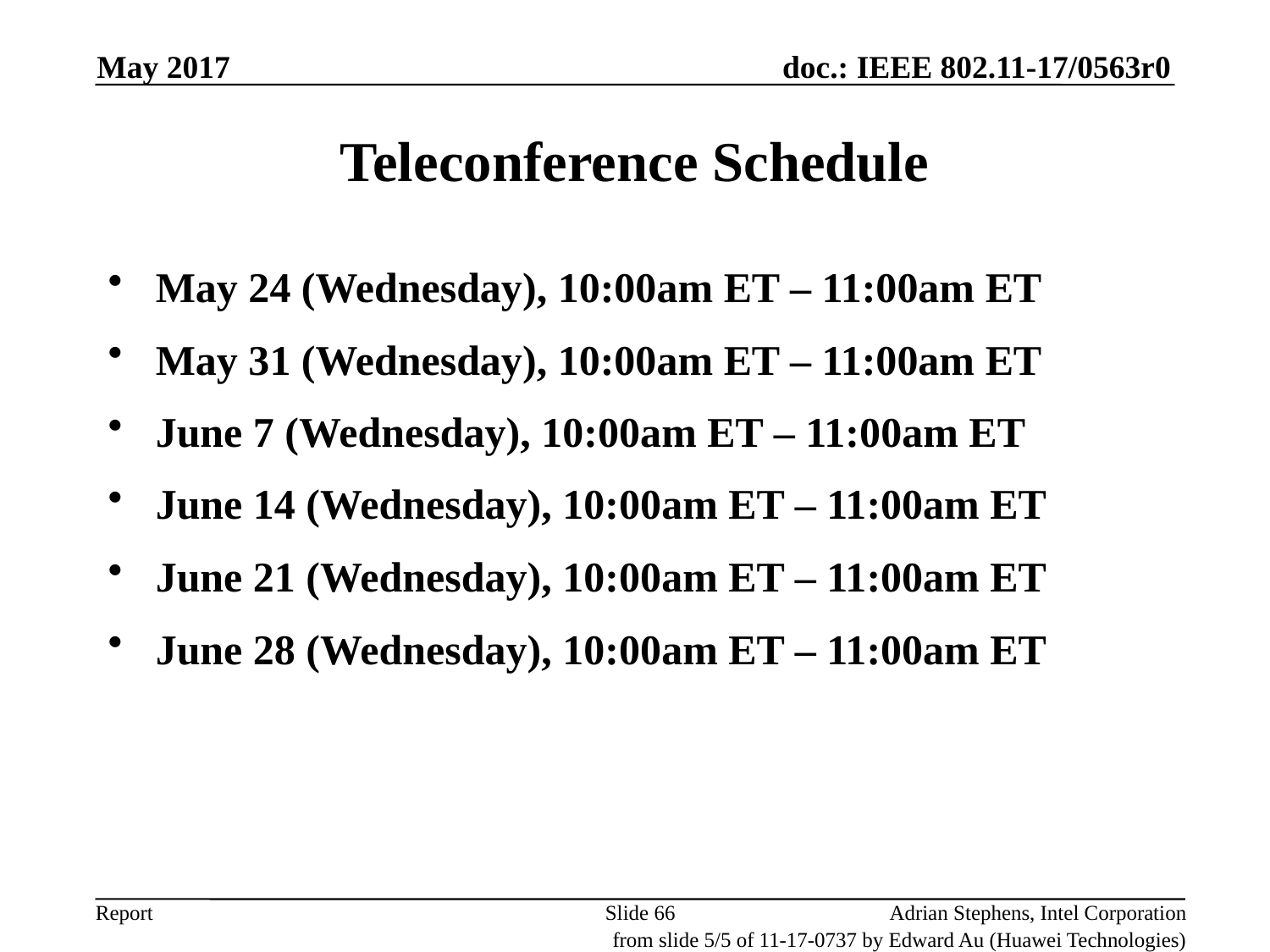

May 2017
Teleconference Schedule
May 24 (Wednesday), 10:00am ET – 11:00am ET
May 31 (Wednesday), 10:00am ET – 11:00am ET
June 7 (Wednesday), 10:00am ET – 11:00am ET
June 14 (Wednesday), 10:00am ET – 11:00am ET
June 21 (Wednesday), 10:00am ET – 11:00am ET
June 28 (Wednesday), 10:00am ET – 11:00am ET

Slide 66
Adrian Stephens, Intel Corporation
from slide 5/5 of 11-17-0737 by Edward Au (Huawei Technologies)